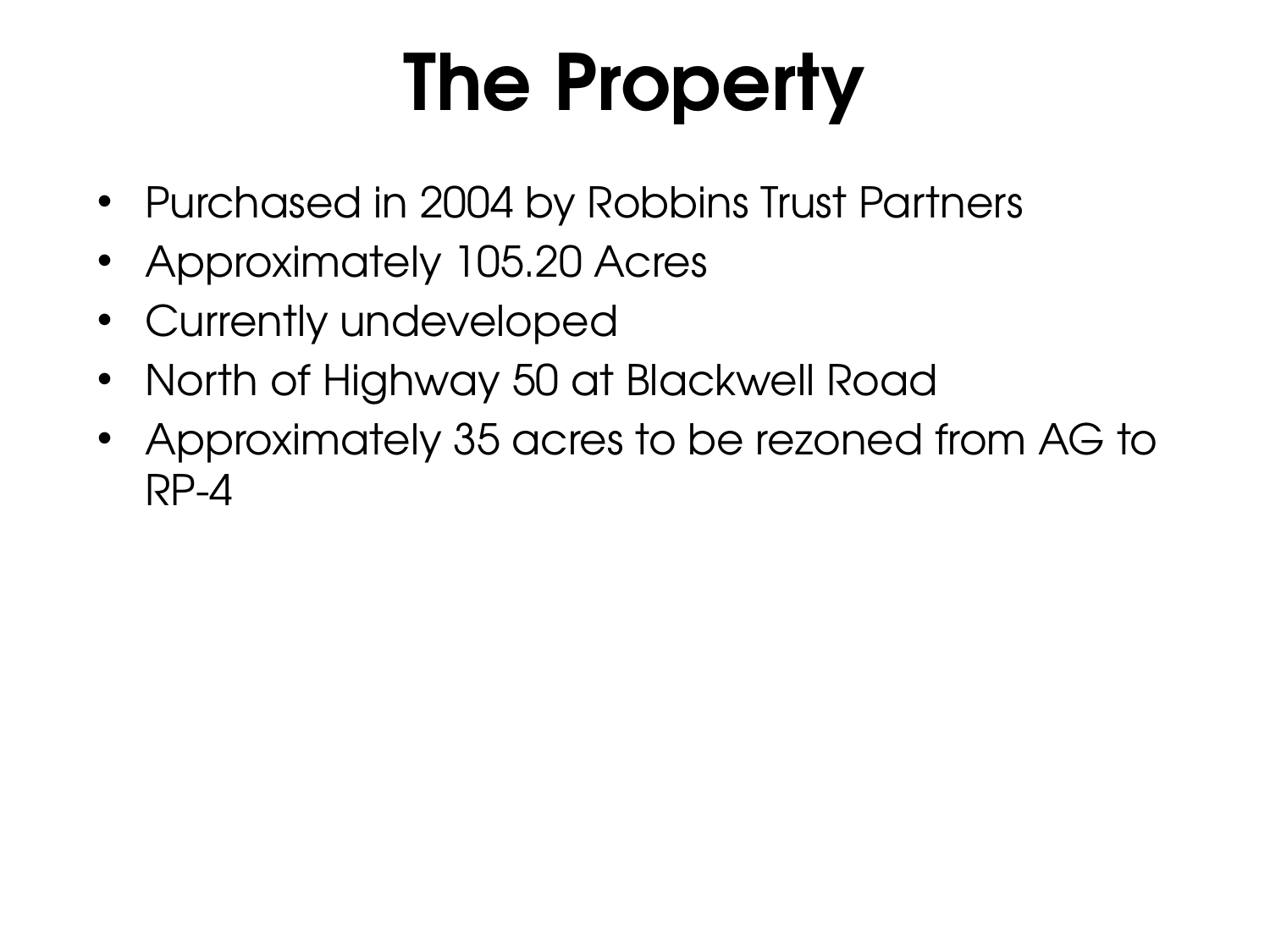

# The Property
Purchased in 2004 by Robbins Trust Partners
Approximately 105.20 Acres
Currently undeveloped
North of Highway 50 at Blackwell Road
Approximately 35 acres to be rezoned from AG to RP-4